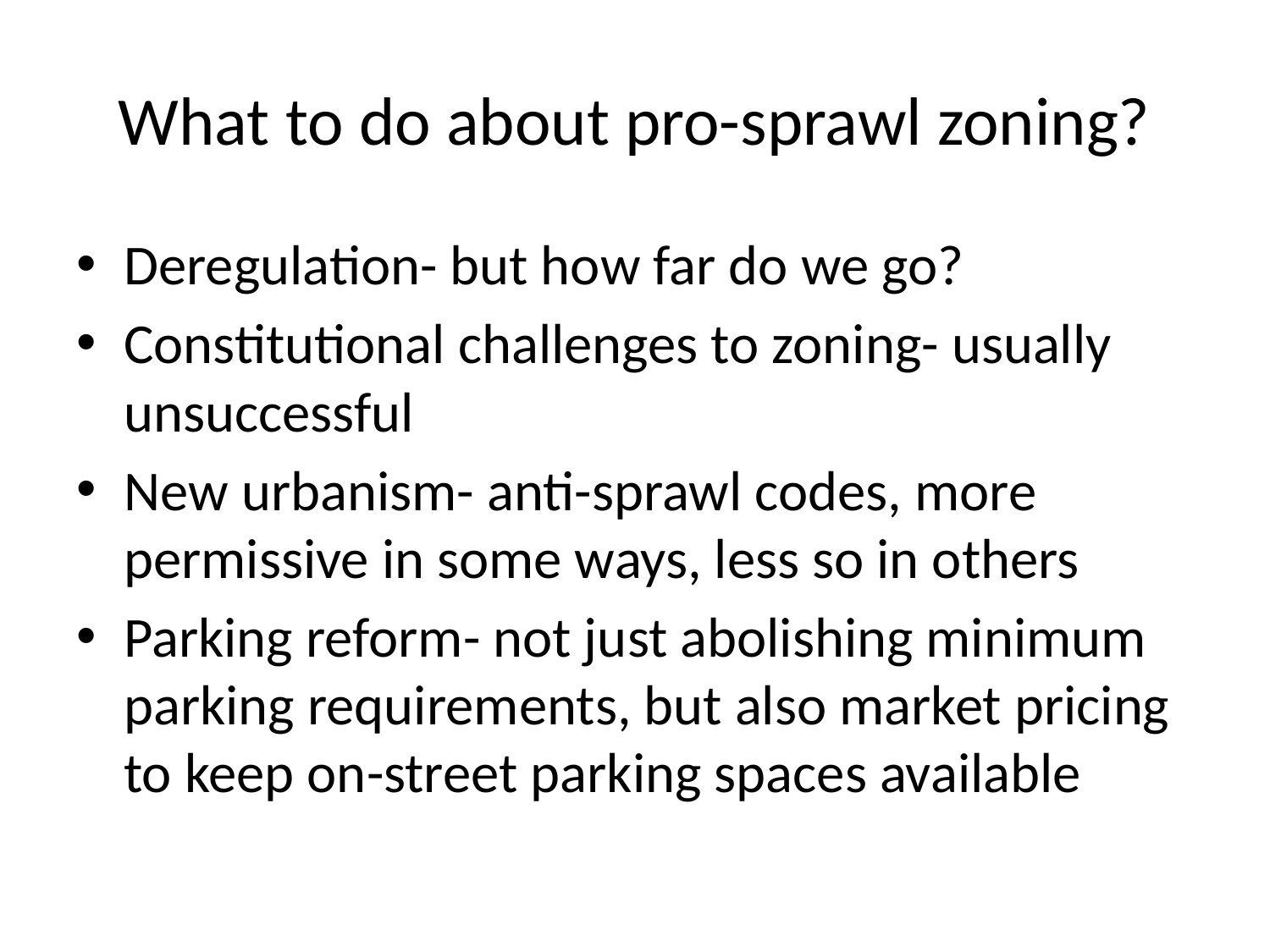

# What to do about pro-sprawl zoning?
Deregulation- but how far do we go?
Constitutional challenges to zoning- usually unsuccessful
New urbanism- anti-sprawl codes, more permissive in some ways, less so in others
Parking reform- not just abolishing minimum parking requirements, but also market pricing to keep on-street parking spaces available